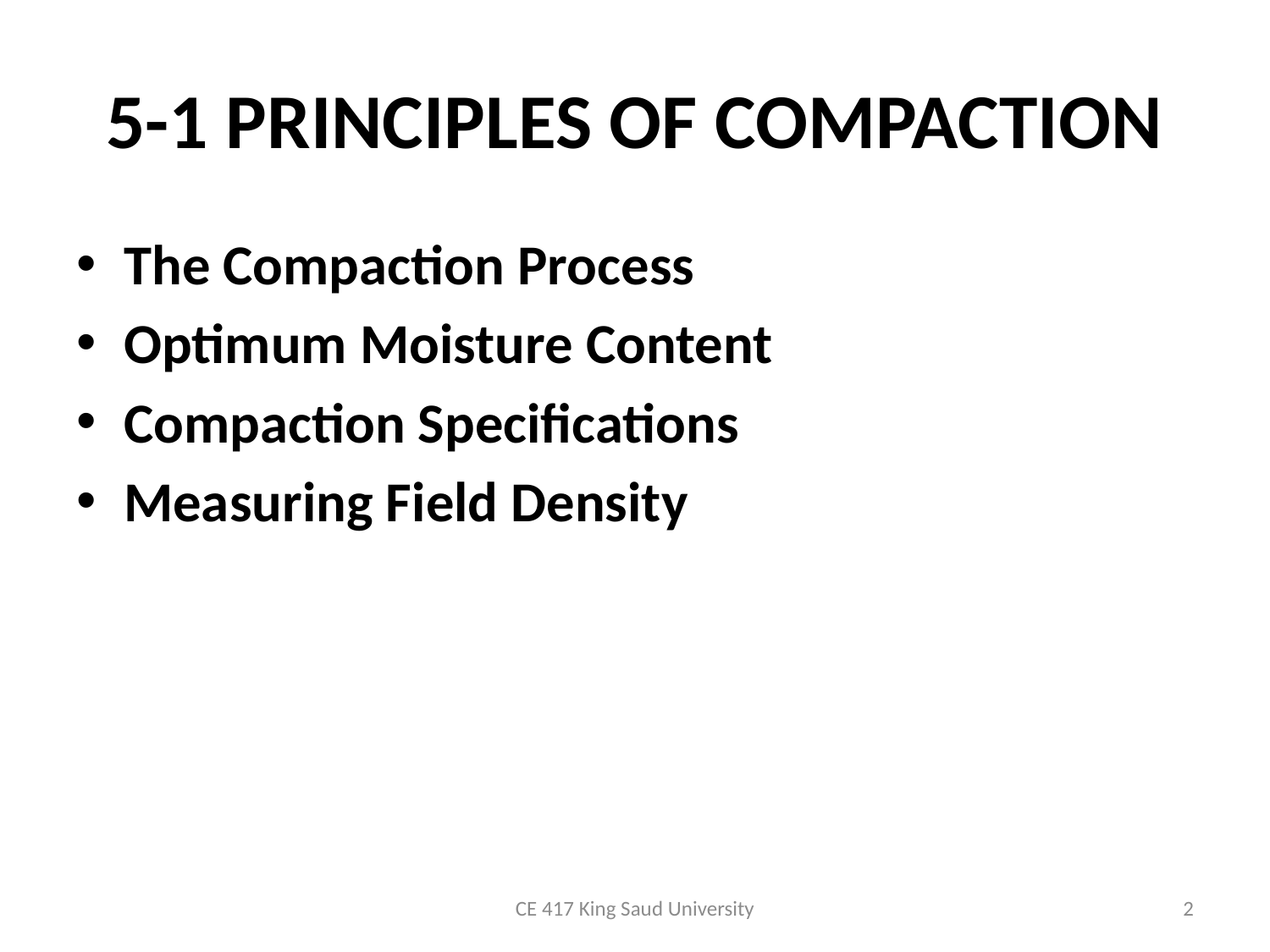

# 5-1 PRINCIPLES OF COMPACTION
The Compaction Process
Optimum Moisture Content
Compaction Specifications
Measuring Field Density
CE 417 King Saud University
2